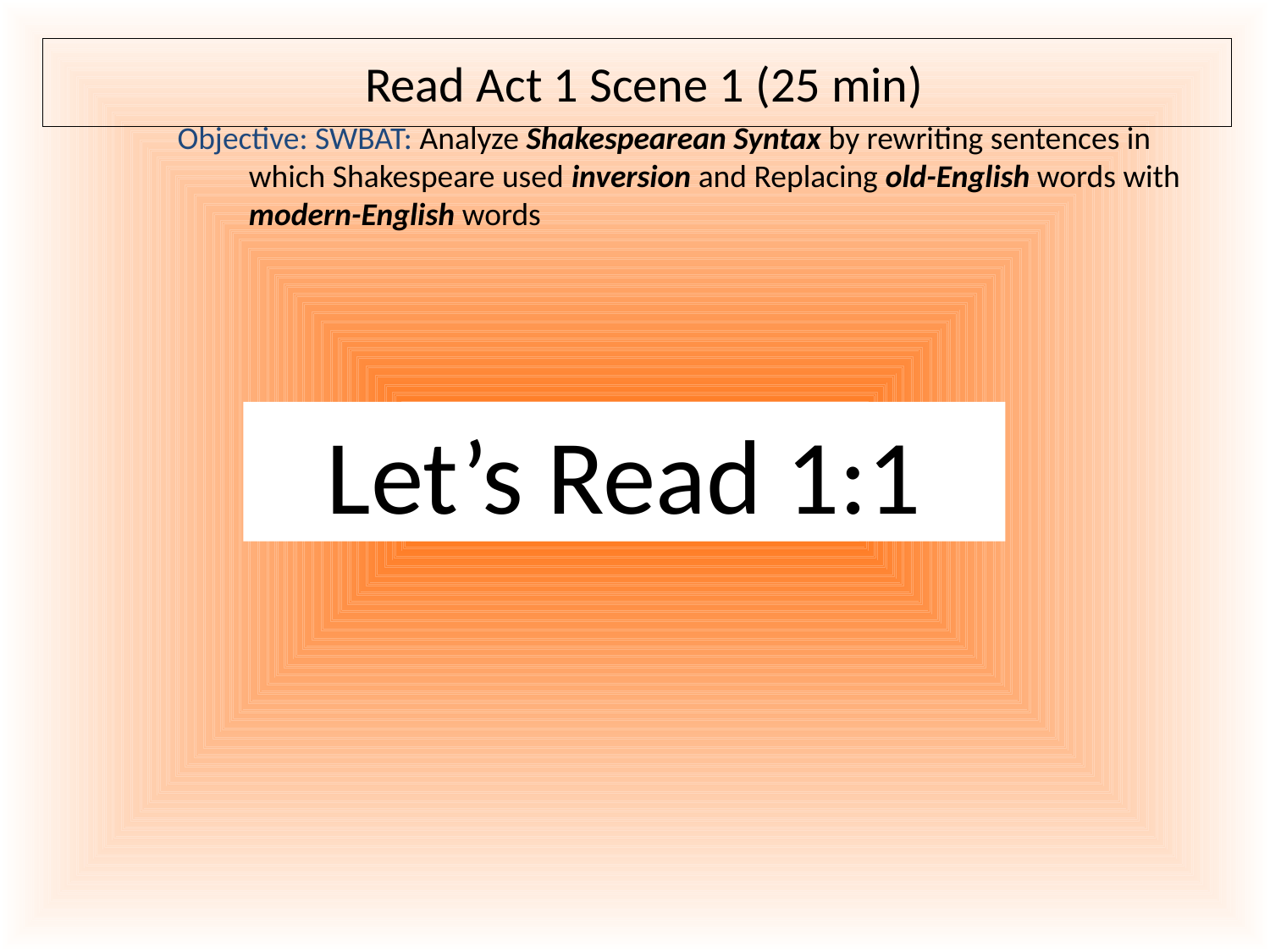

Content (The knowledge you’ll master today)
SWBAT:
Create rough draft classroom norms for 10 different situations
Create class-wide final-draft classroom norms for 10 different situations
Define the word “norm” and explain why it is important to have norms

# Read Act 1 Scene 1 (25 min)
Objective: SWBAT: Analyze Shakespearean Syntax by rewriting sentences in which Shakespeare used inversion and Replacing old-English words with modern-English words

Let’s Read 1:1